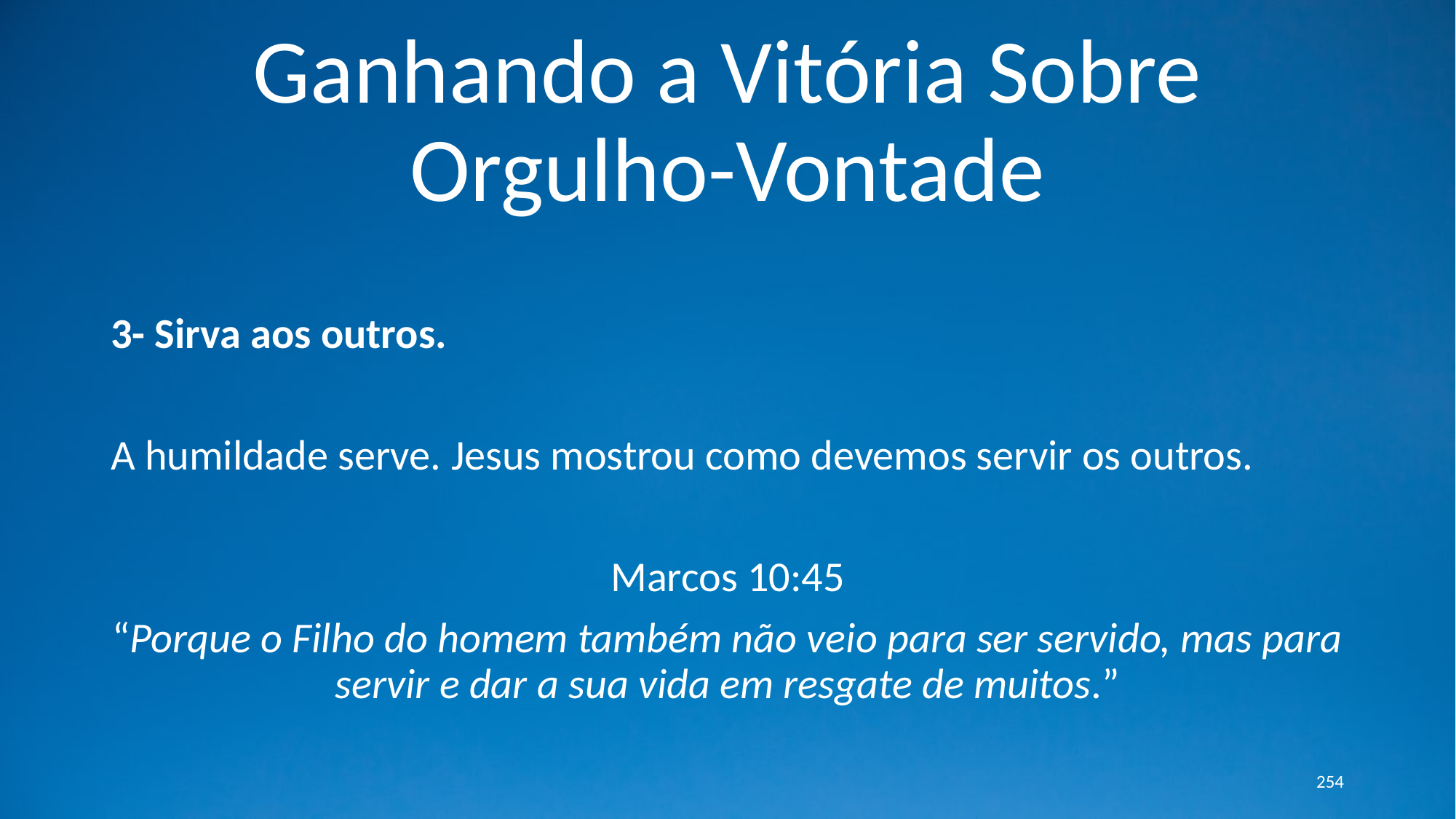

# Ganhando a Vitória Sobre Orgulho-Vontade
3- Sirva aos outros.

A humildade serve. Jesus mostrou como devemos servir os outros.

Marcos 10:45
“Porque o Filho do homem também não veio para ser servido, mas para servir e dar a sua vida em resgate de muitos.”
254